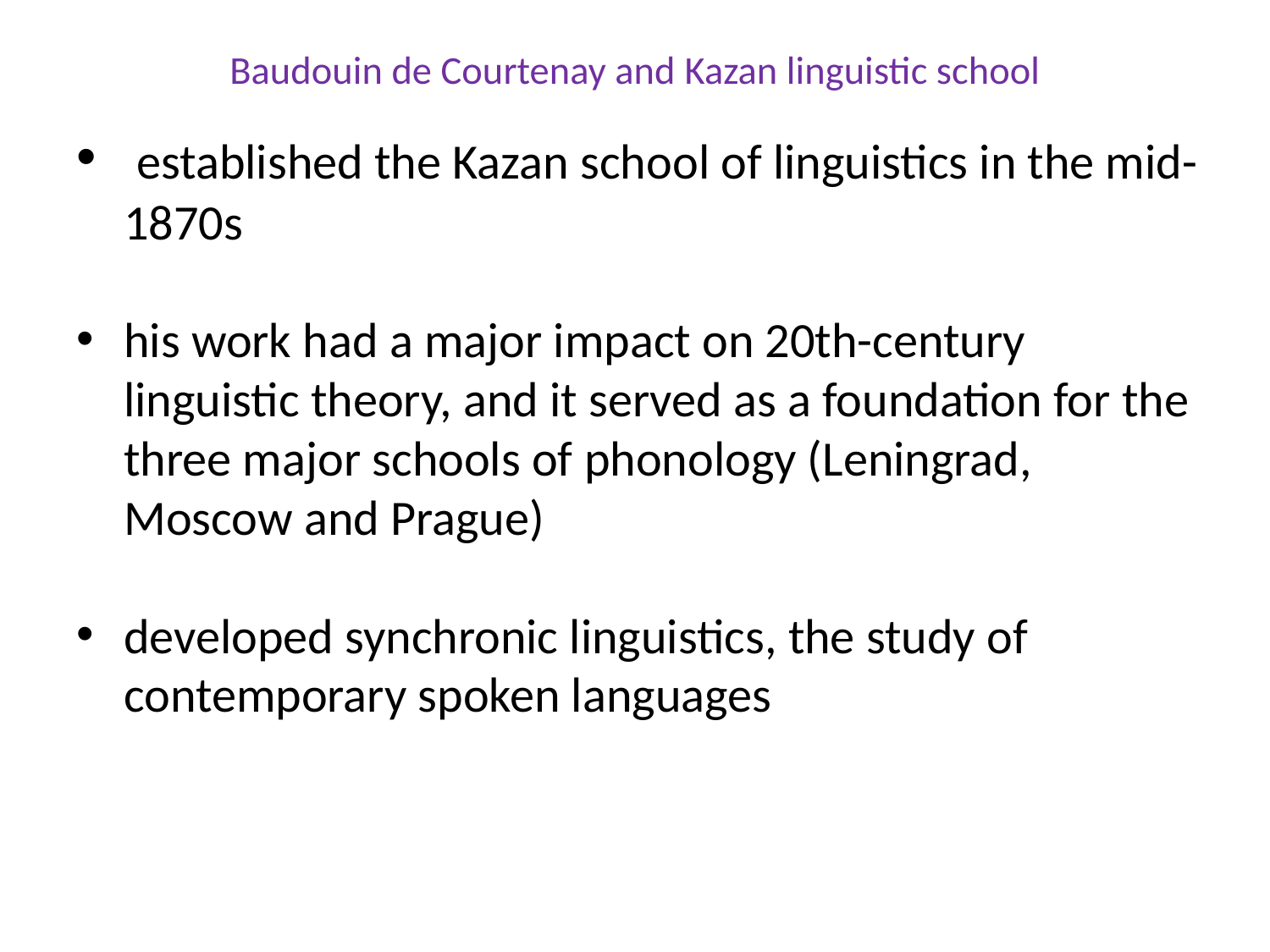

# Baudouin de Courtenay and Kazan linguistic school
 established the Kazan school of linguistics in the mid-1870s

his work had a major impact on 20th-century linguistic theory, and it served as a foundation for the three major schools of phonology (Leningrad, Moscow and Prague)

developed synchronic linguistics, the study of contemporary spoken languages